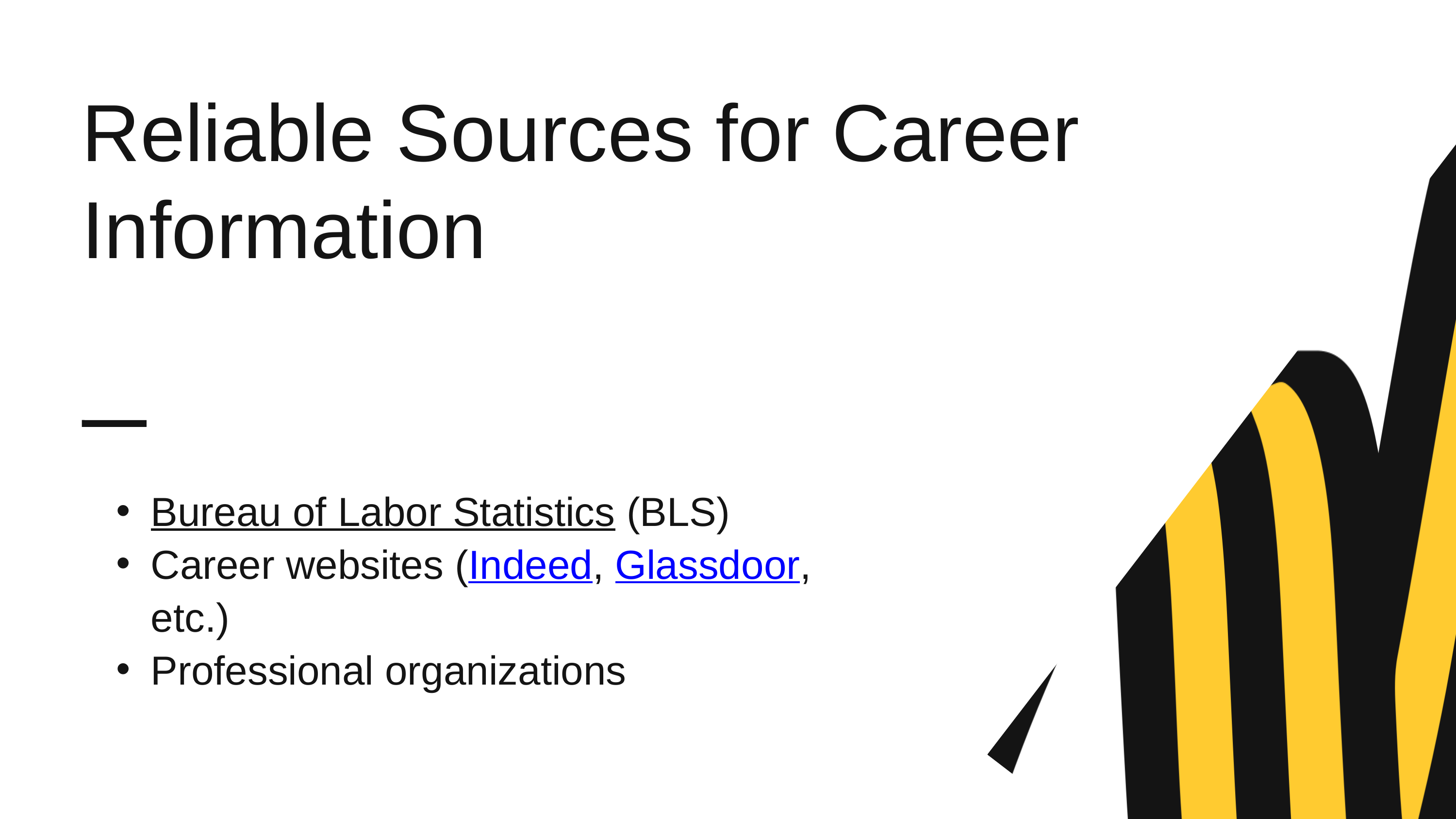

Reliable Sources for Career Information

Bureau of Labor Statistics (BLS)
Career websites (Indeed, Glassdoor, etc.)
Professional organizations